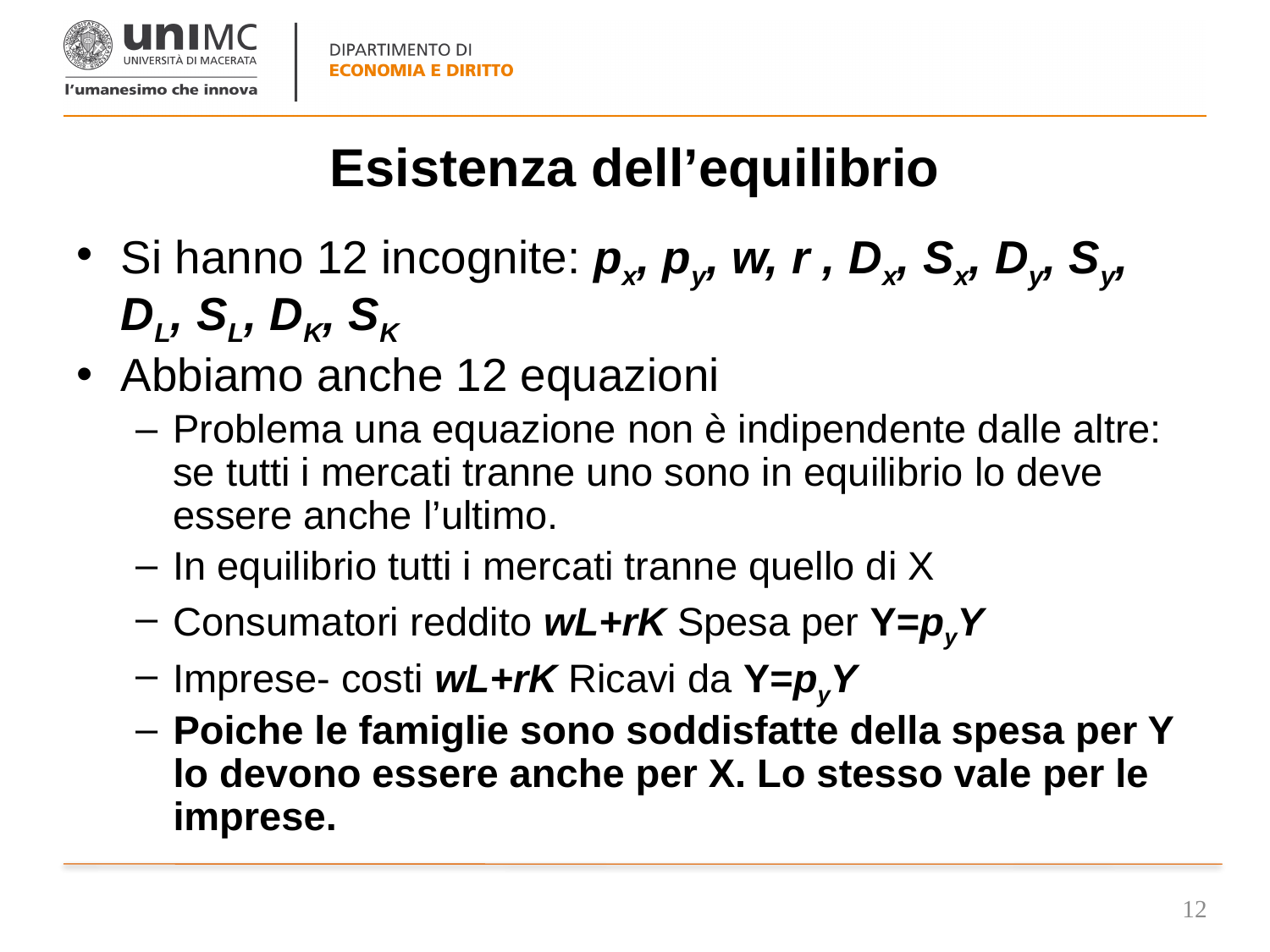

# Esistenza dell’equilibrio
Si hanno 12 incognite: px, py, w, r , Dx, Sx, Dy, Sy, DL, SL, DK, SK
Abbiamo anche 12 equazioni
Problema una equazione non è indipendente dalle altre: se tutti i mercati tranne uno sono in equilibrio lo deve essere anche l’ultimo.
In equilibrio tutti i mercati tranne quello di X
Consumatori reddito wL+rK Spesa per Y=pyY
Imprese- costi wL+rK Ricavi da Y=pyY
Poiche le famiglie sono soddisfatte della spesa per Y lo devono essere anche per X. Lo stesso vale per le imprese.
12